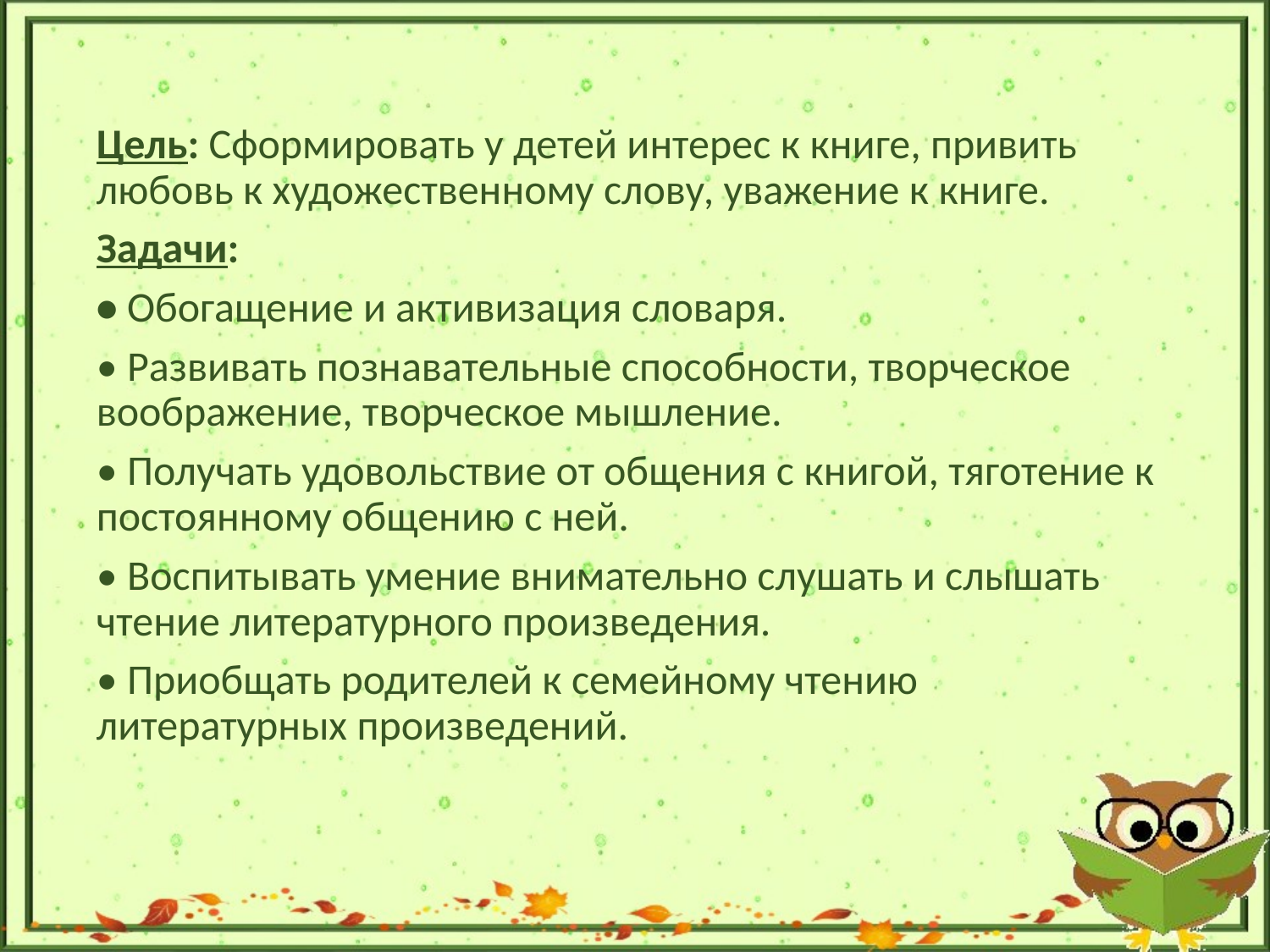

Цель: Сформировать у детей интерес к книге, привить любовь к художественному слову, уважение к книге.
Задачи:
• Обогащение и активизация словаря.
• Развивать познавательные способности, творческое воображение, творческое мышление.
• Получать удовольствие от общения с книгой, тяготение к постоянному общению с ней.
• Воспитывать умение внимательно слушать и слышать чтение литературного произведения.
• Приобщать родителей к семейному чтению литературных произведений.